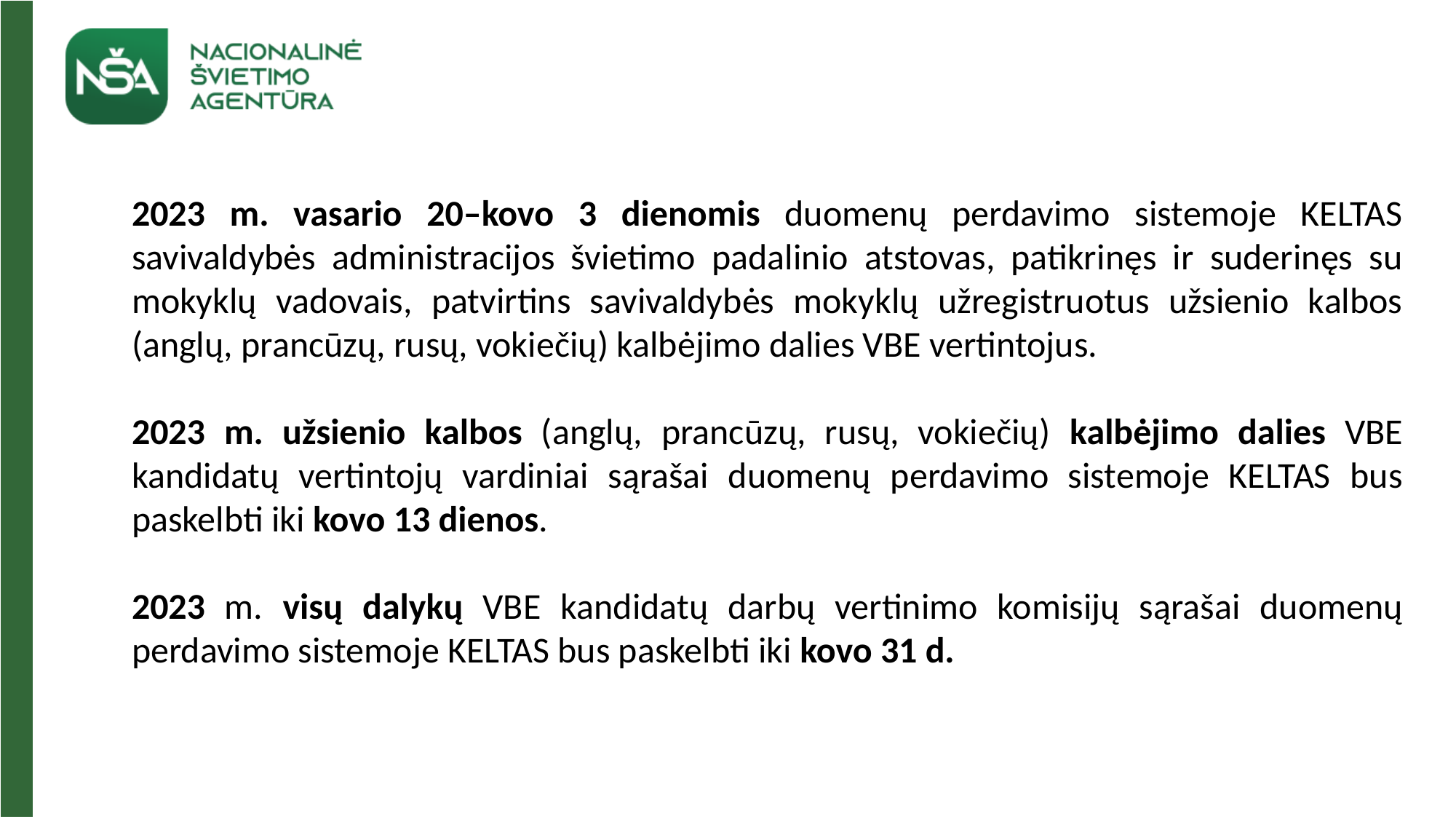

2023 m. vasario 20–kovo 3 dienomis duomenų perdavimo sistemoje KELTAS savivaldybės administracijos švietimo padalinio atstovas, patikrinęs ir suderinęs su mokyklų vadovais, patvirtins savivaldybės mokyklų užregistruotus užsienio kalbos (anglų, prancūzų, rusų, vokiečių) kalbėjimo dalies VBE vertintojus.

2023 m. užsienio kalbos (anglų, prancūzų, rusų, vokiečių) kalbėjimo dalies VBE kandidatų vertintojų vardiniai sąrašai duomenų perdavimo sistemoje KELTAS bus paskelbti iki kovo 13 dienos.

2023 m. visų dalykų VBE kandidatų darbų vertinimo komisijų sąrašai duomenų perdavimo sistemoje KELTAS bus paskelbti iki kovo 31 d.